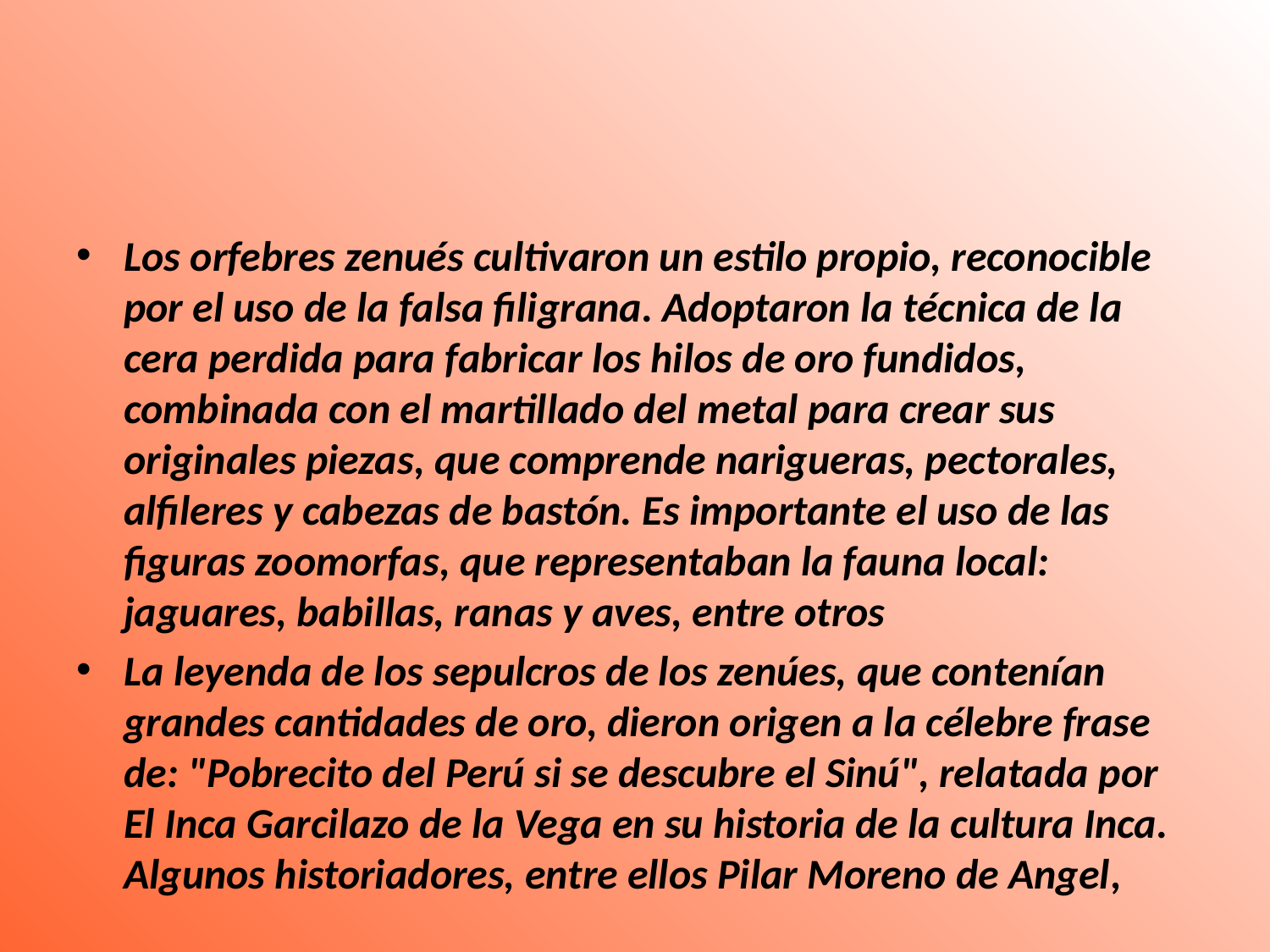

#
Los orfebres zenués cultivaron un estilo propio, reconocible por el uso de la falsa filigrana. Adoptaron la técnica de la cera perdida para fabricar los hilos de oro fundidos, combinada con el martillado del metal para crear sus originales piezas, que comprende narigueras, pectorales, alfileres y cabezas de bastón. Es importante el uso de las figuras zoomorfas, que representaban la fauna local: jaguares, babillas, ranas y aves, entre otros
La leyenda de los sepulcros de los zenúes, que contenían grandes cantidades de oro, dieron origen a la célebre frase de: "Pobrecito del Perú si se descubre el Sinú", relatada por El Inca Garcilazo de la Vega en su historia de la cultura Inca. Algunos historiadores, entre ellos Pilar Moreno de Angel,